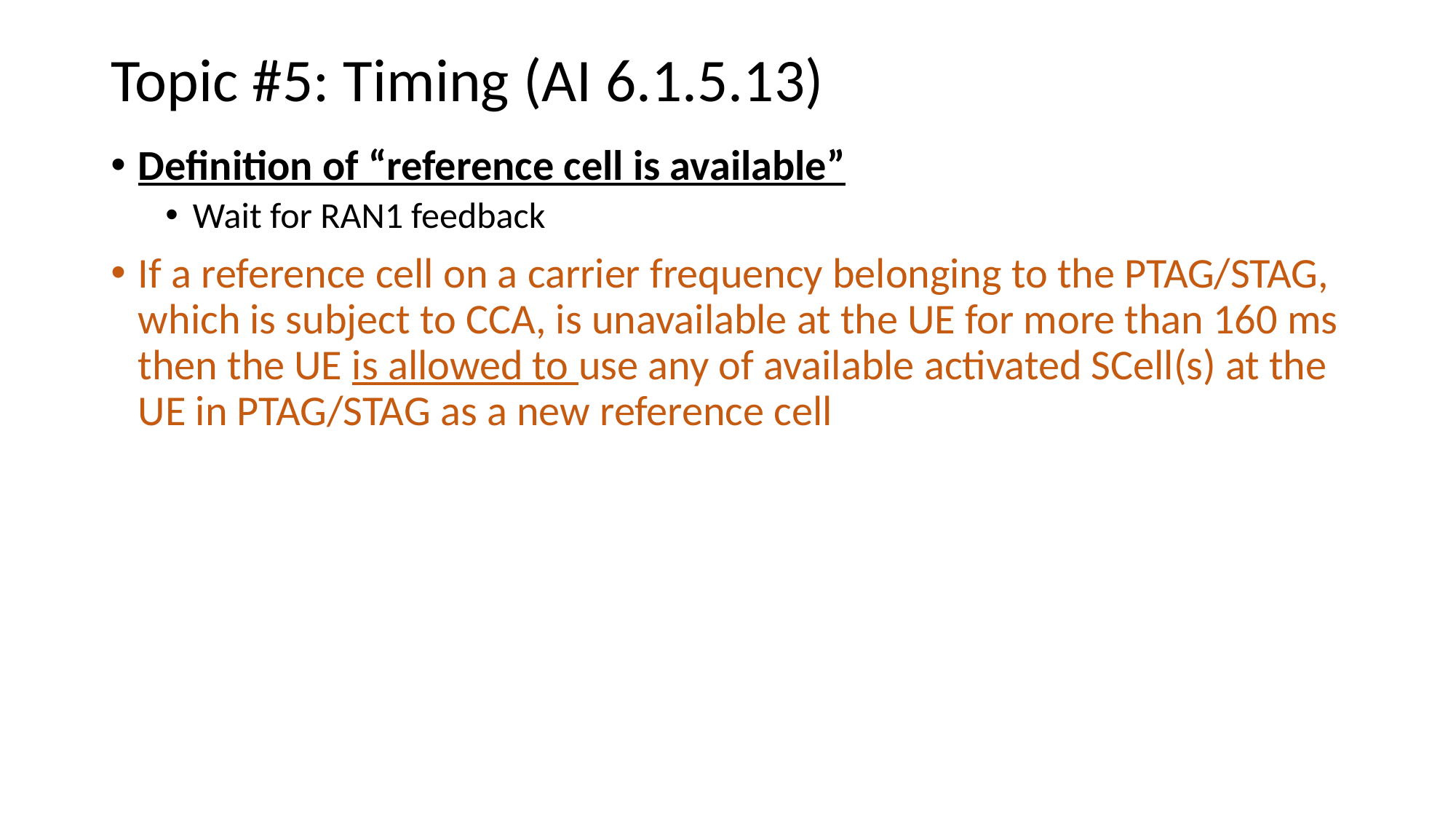

# Topic #5: Timing (AI 6.1.5.13)
Definition of “reference cell is available”
Wait for RAN1 feedback
If a reference cell on a carrier frequency belonging to the PTAG/STAG, which is subject to CCA, is unavailable at the UE for more than 160 ms then the UE is allowed to use any of available activated SCell(s) at the UE in PTAG/STAG as a new reference cell